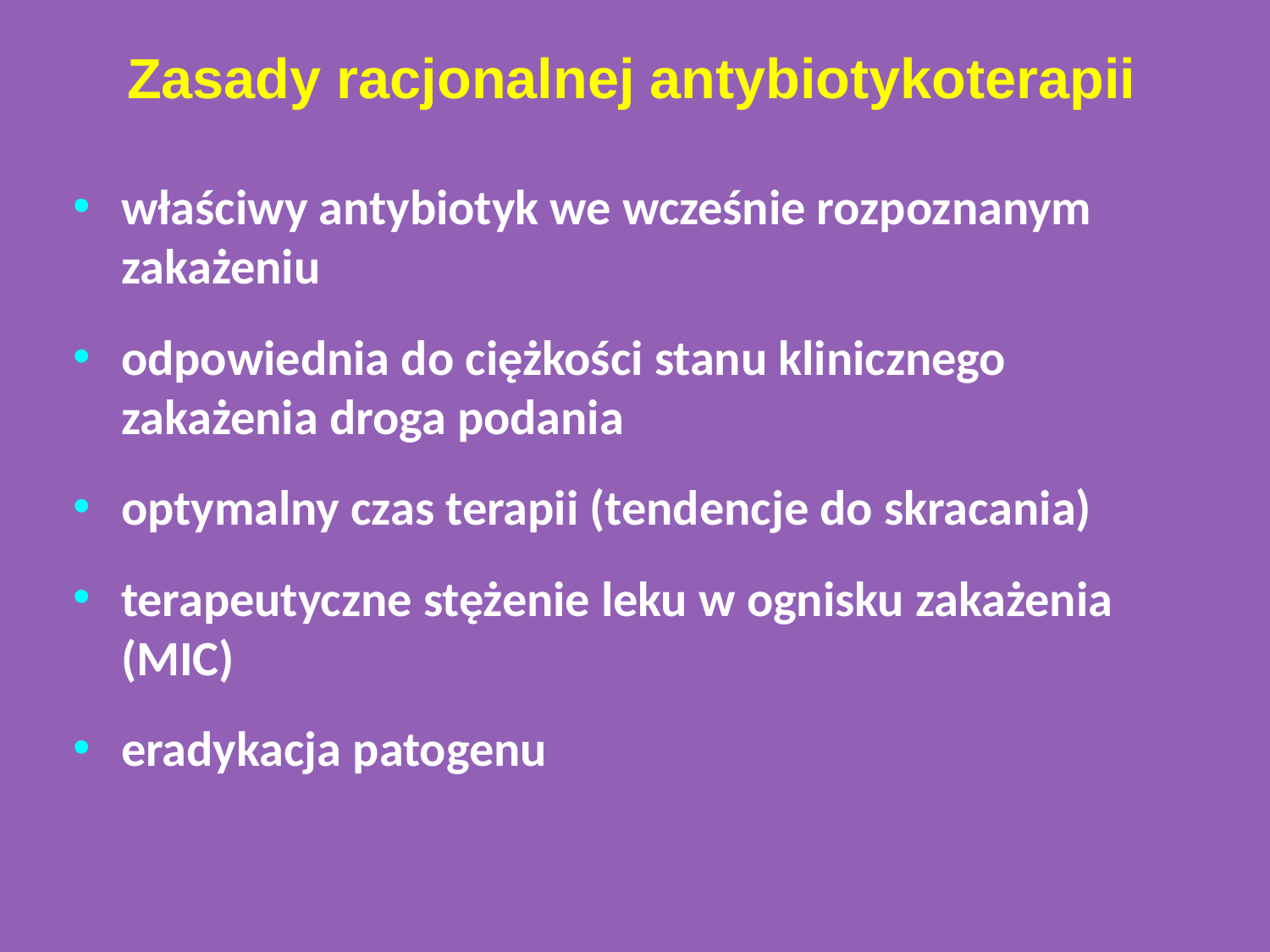

Zasady racjonalnej antybiotykoterapii
właściwy antybiotyk we wcześnie rozpoznanym zakażeniu
odpowiednia do ciężkości stanu klinicznego zakażenia droga podania
optymalny czas terapii (tendencje do skracania)
terapeutyczne stężenie leku w ognisku zakażenia (MIC)
eradykacja patogenu